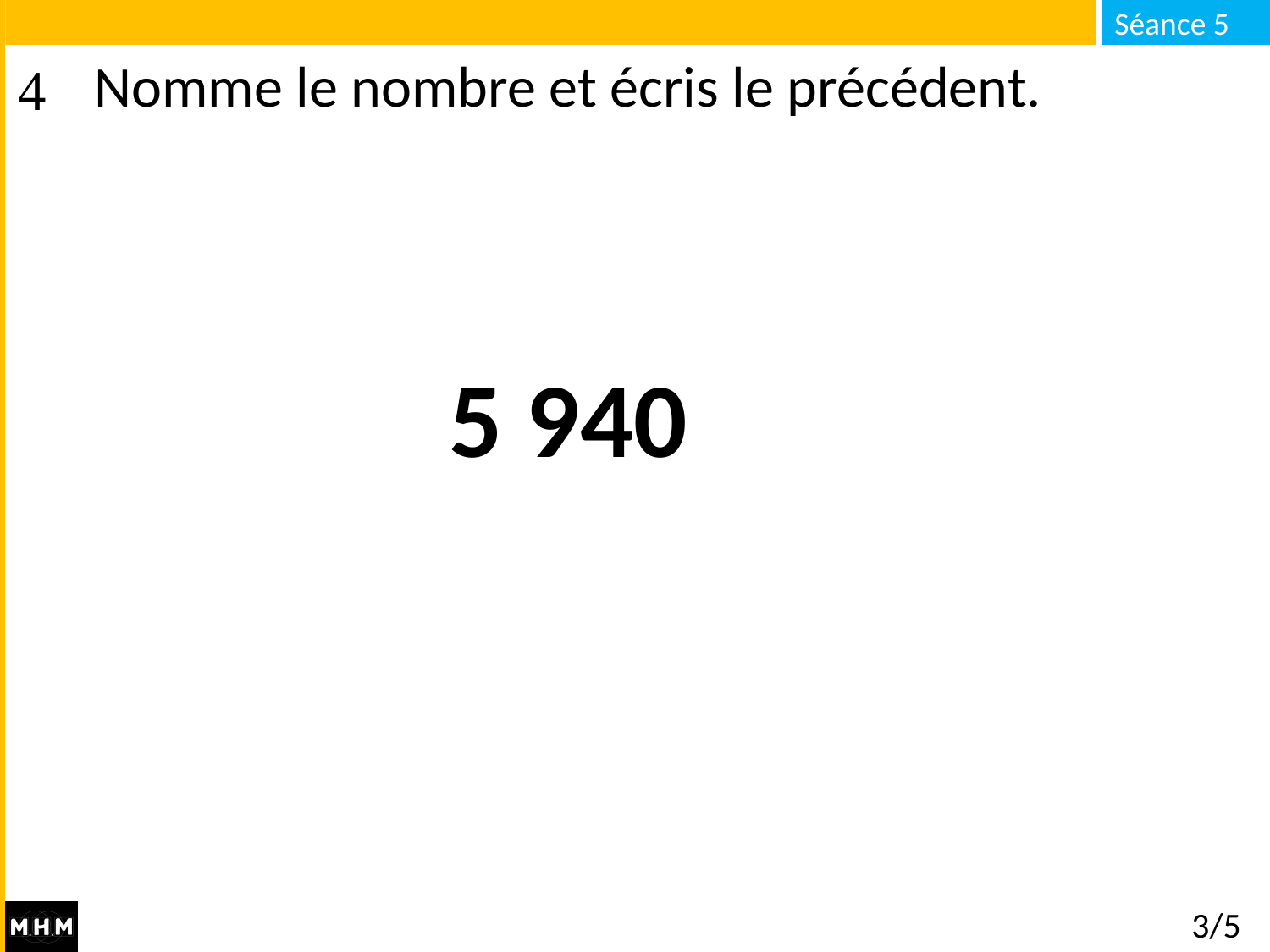

# Nomme le nombre et écris le précédent.
5 940
3/5